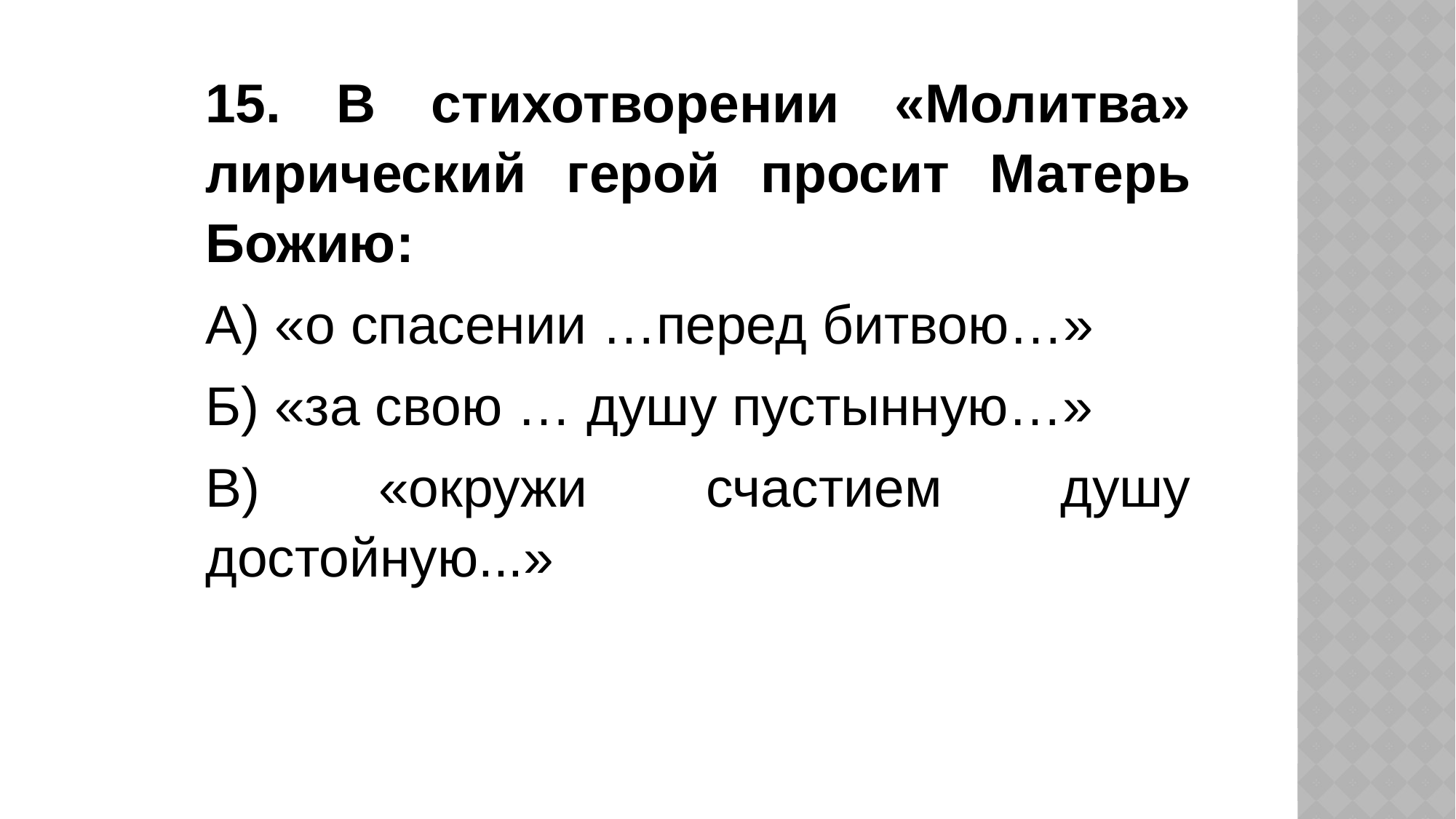

15. В стихотворении «Молитва» лирический герой просит Матерь Божию:
А) «о спасении …перед битвою…»
Б) «за свою … душу пустынную…»
В) «окружи счастием душу достойную...»